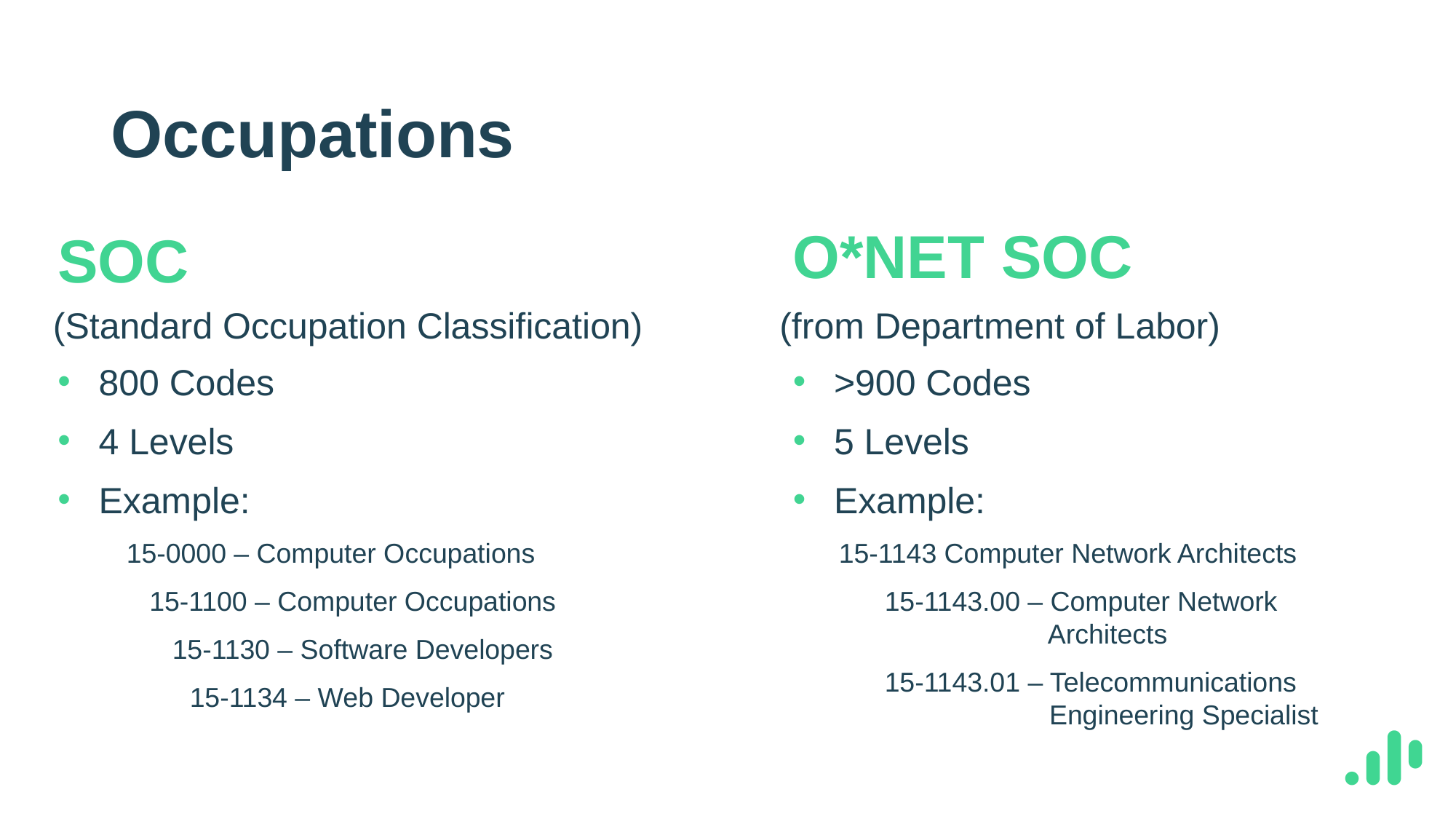

# Occupations
O*NET SOC
SOC
(Standard Occupation Classification)
(from Department of Labor)
800 Codes
4 Levels
Example:
         15-0000 – Computer Occupations
            15-1100 – Computer Occupations
               15-1130 – Software Developers
	   15-1134 – Web Developer

>900 Codes
5 Levels
Example:
      15-1143 Computer Network Architects
            15-1143.00 – Computer Network 			     Architects
            15-1143.01 – Telecommunications 			     Engineering Specialist